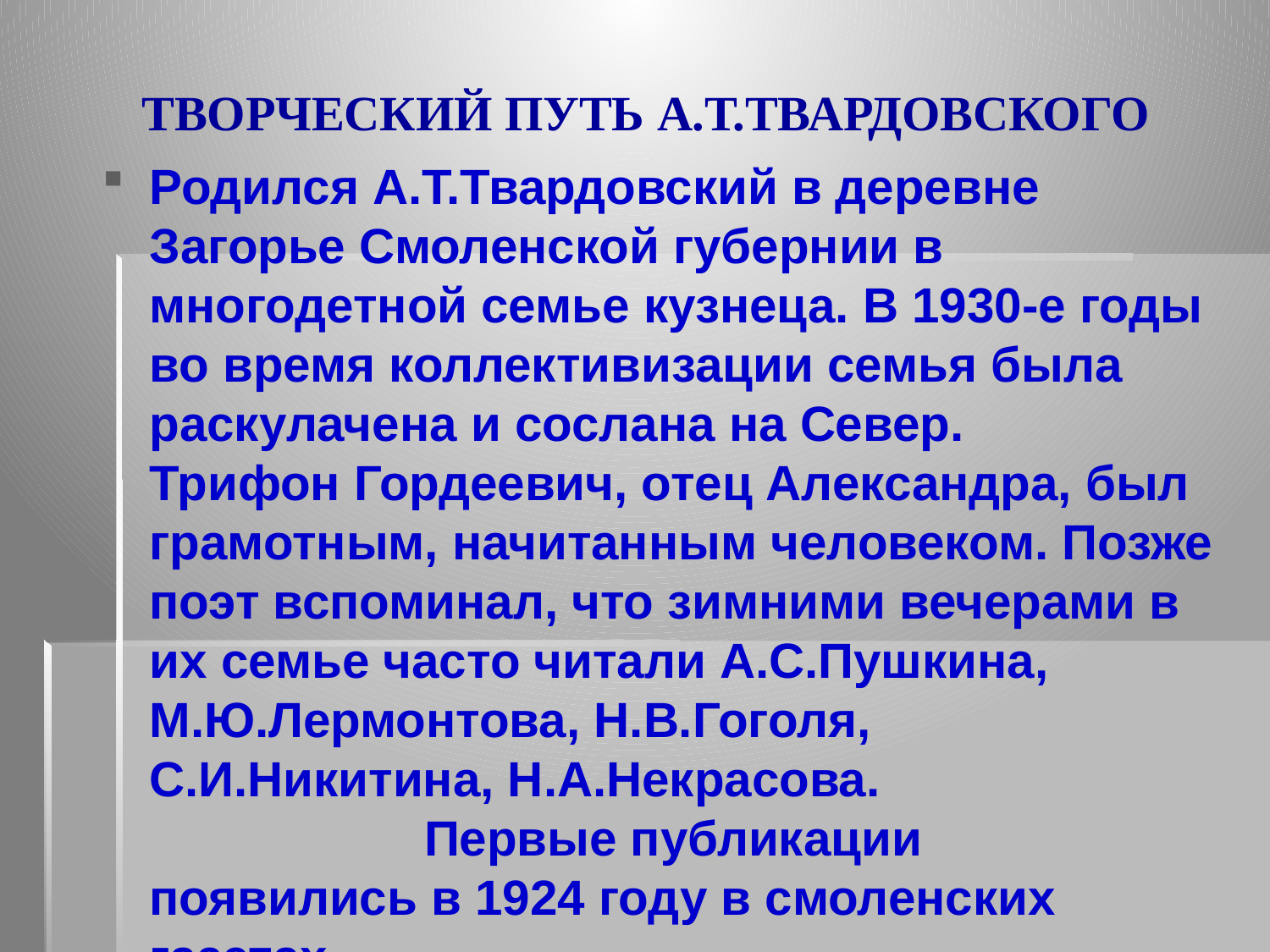

# ТВОРЧЕСКИЙ ПУТЬ А.Т.ТВАРДОВСКОГО
Родился А.Т.Твардовский в деревне Загорье Смоленской губернии в многодетной семье кузнеца. В 1930-е годы во время коллективизации семья была раскулачена и сослана на Север.        Трифон Гордеевич, отец Александра, был грамотным, начитанным человеком. Позже поэт вспоминал, что зимними вечерами в их семье часто читали А.С.Пушкина, М.Ю.Лермонтова, Н.В.Гоголя, С.И.Никитина, Н.А.Некрасова.                                             Первые публикации  появились в 1924 году в смоленских газетах.